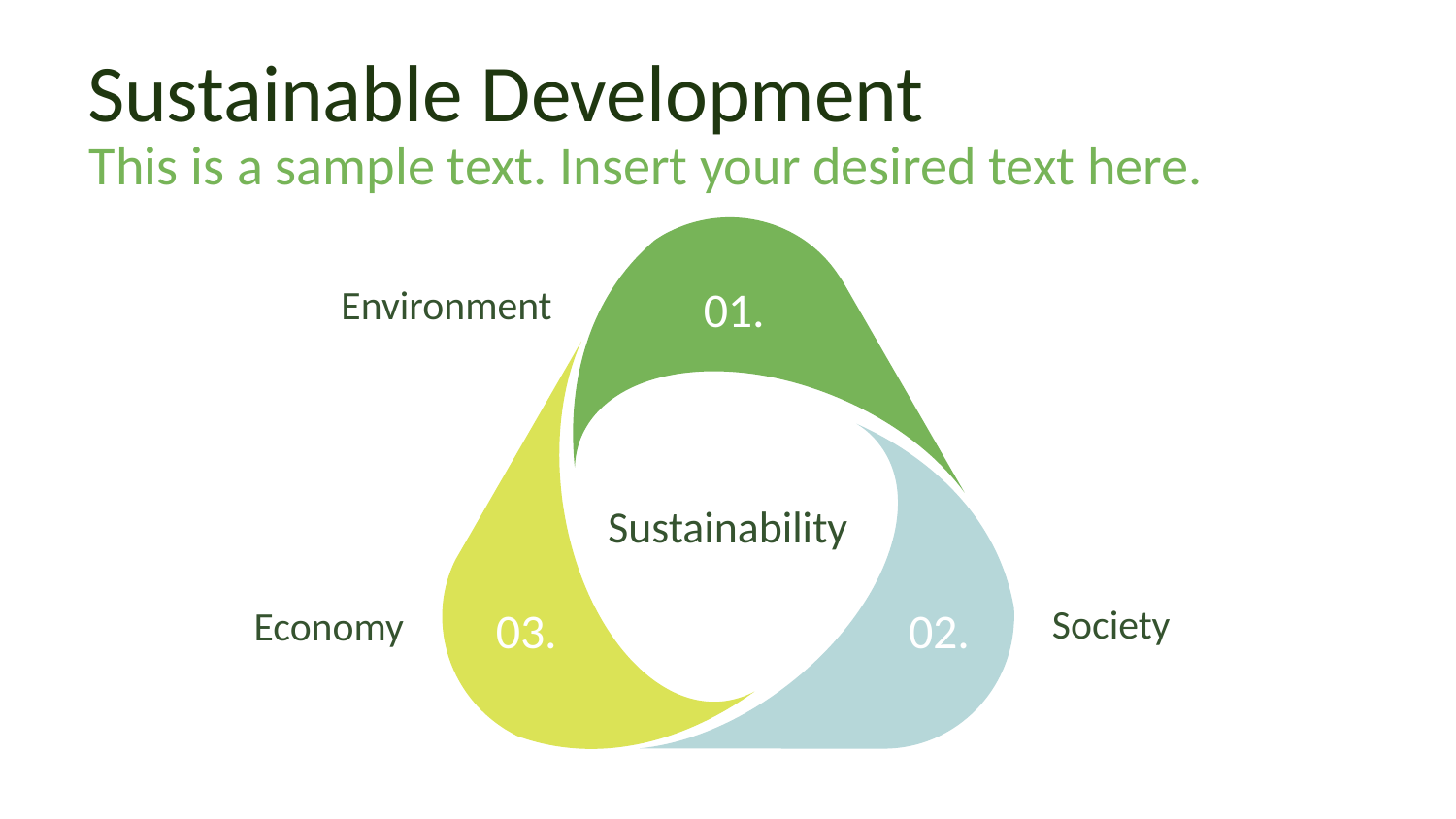

# Sustainable Development
This is a sample text. Insert your desired text here.
Environment
01.
Sustainability
Society
Economy
03.
02.